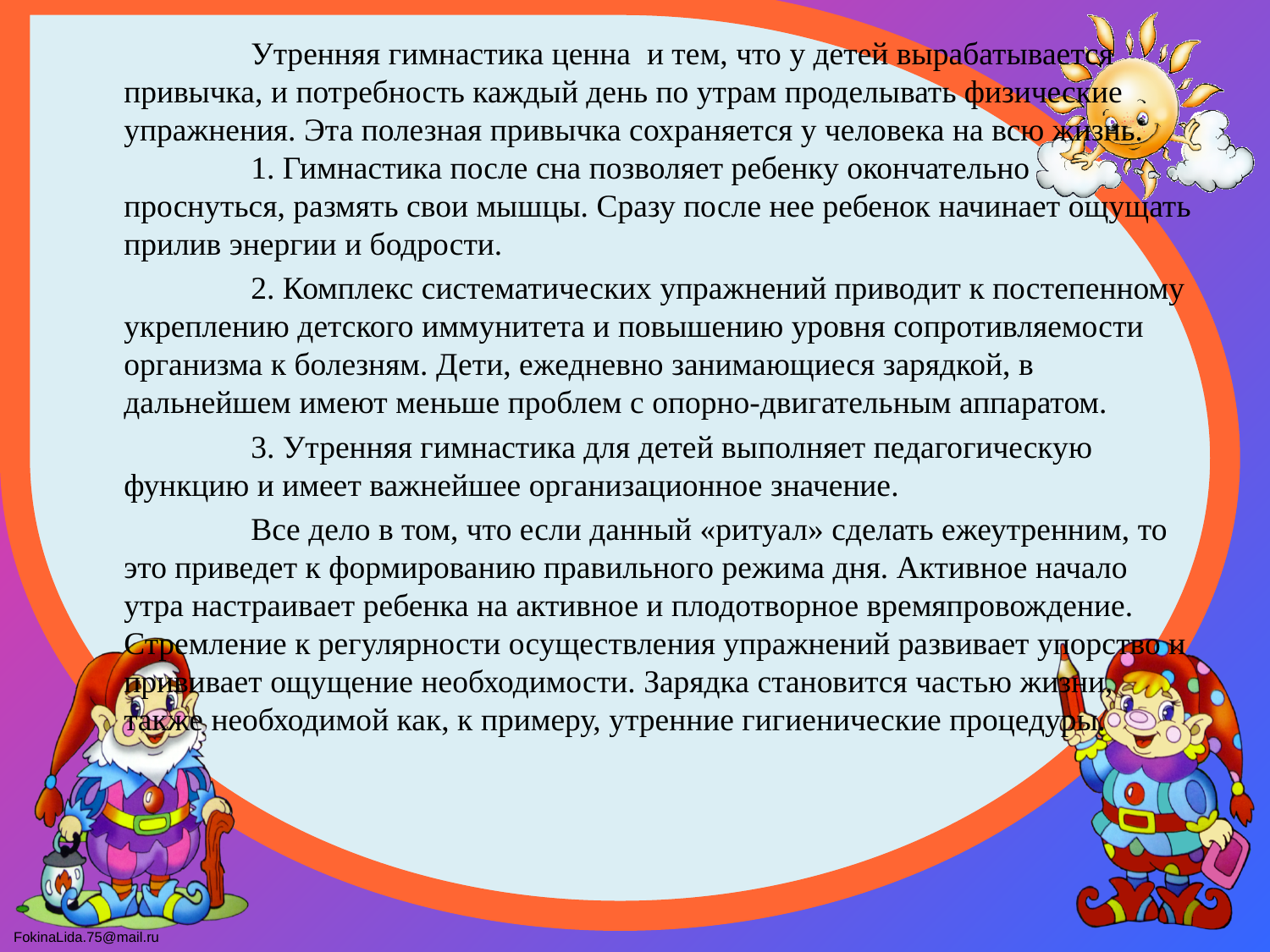

Утренняя гимнастика ценна  и тем, что у детей вырабатывается привычка, и потребность каждый день по утрам проделывать физические упражнения. Эта полезная привычка сохраняется у человека на всю жизнь.	1. Гимнастика после сна позволяет ребенку окончательно проснуться, размять свои мышцы. Сразу после нее ребенок начинает ощущать прилив энергии и бодрости.
		2. Комплекс систематических упражнений приводит к постепенному укреплению детского иммунитета и повышению уровня сопротивляемости организма к болезням. Дети, ежедневно занимающиеся зарядкой, в дальнейшем имеют меньше проблем с опорно-двигательным аппаратом.
		3. Утренняя гимнастика для детей выполняет педагогическую функцию и имеет важнейшее организационное значение.
		Все дело в том, что если данный «ритуал» сделать ежеутренним, то это приведет к формированию правильного режима дня. Активное начало утра настраивает ребенка на активное и плодотворное времяпровождение. Стремление к регулярности осуществления упражнений развивает упорство и прививает ощущение необходимости. Зарядка становится частью жизни, также необходимой как, к примеру, утренние гигиенические процедуры.